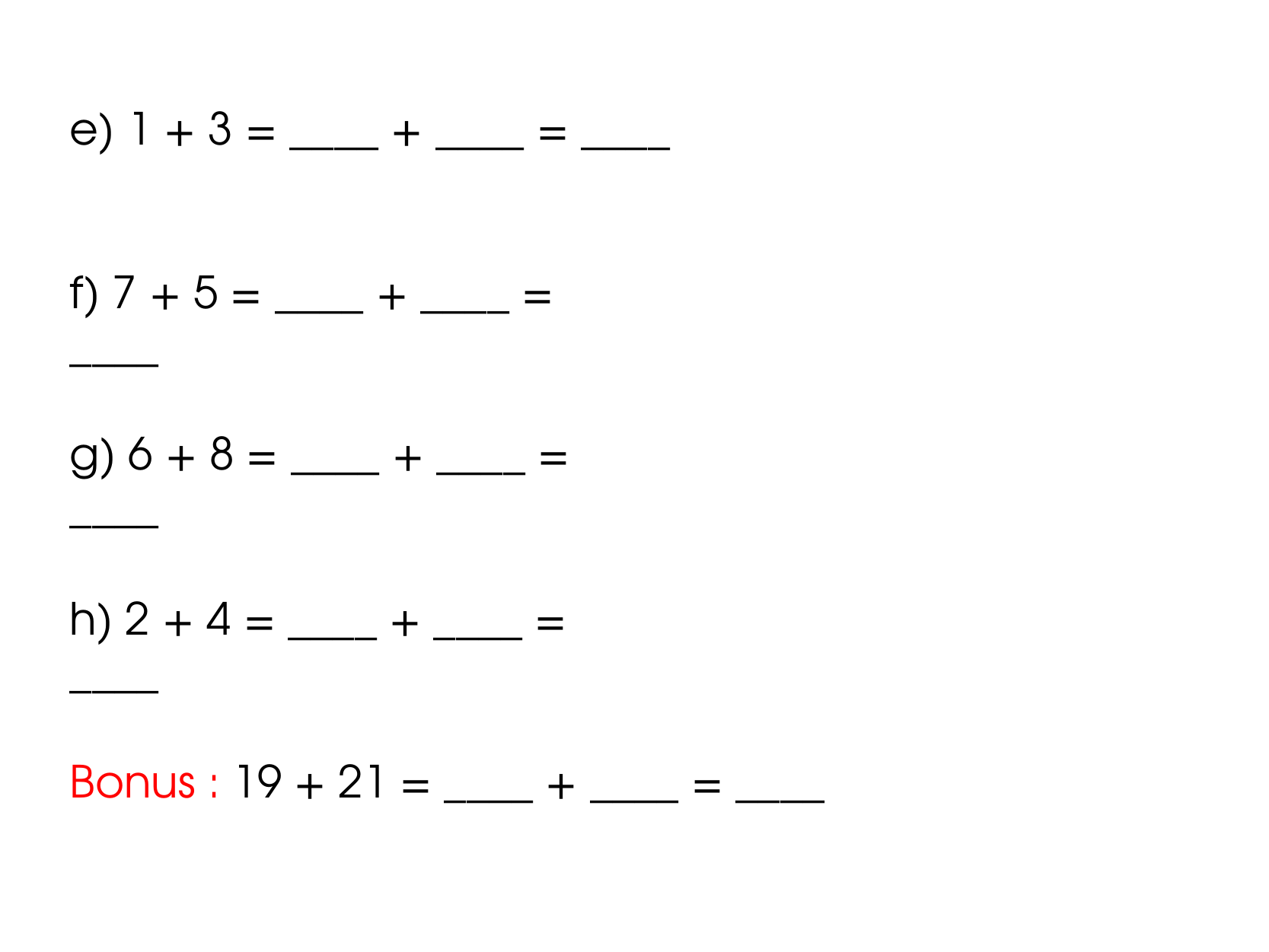

e) 1 + 3 = ____ + ____ = ____
f) 7 + 5 = ____ + ____ = ____
g) 6 + 8 = ____ + ____ = ____
h) 2 + 4 = ____ + ____ = ____
Bonus : 19 + 21 = ____ + ____ = ____